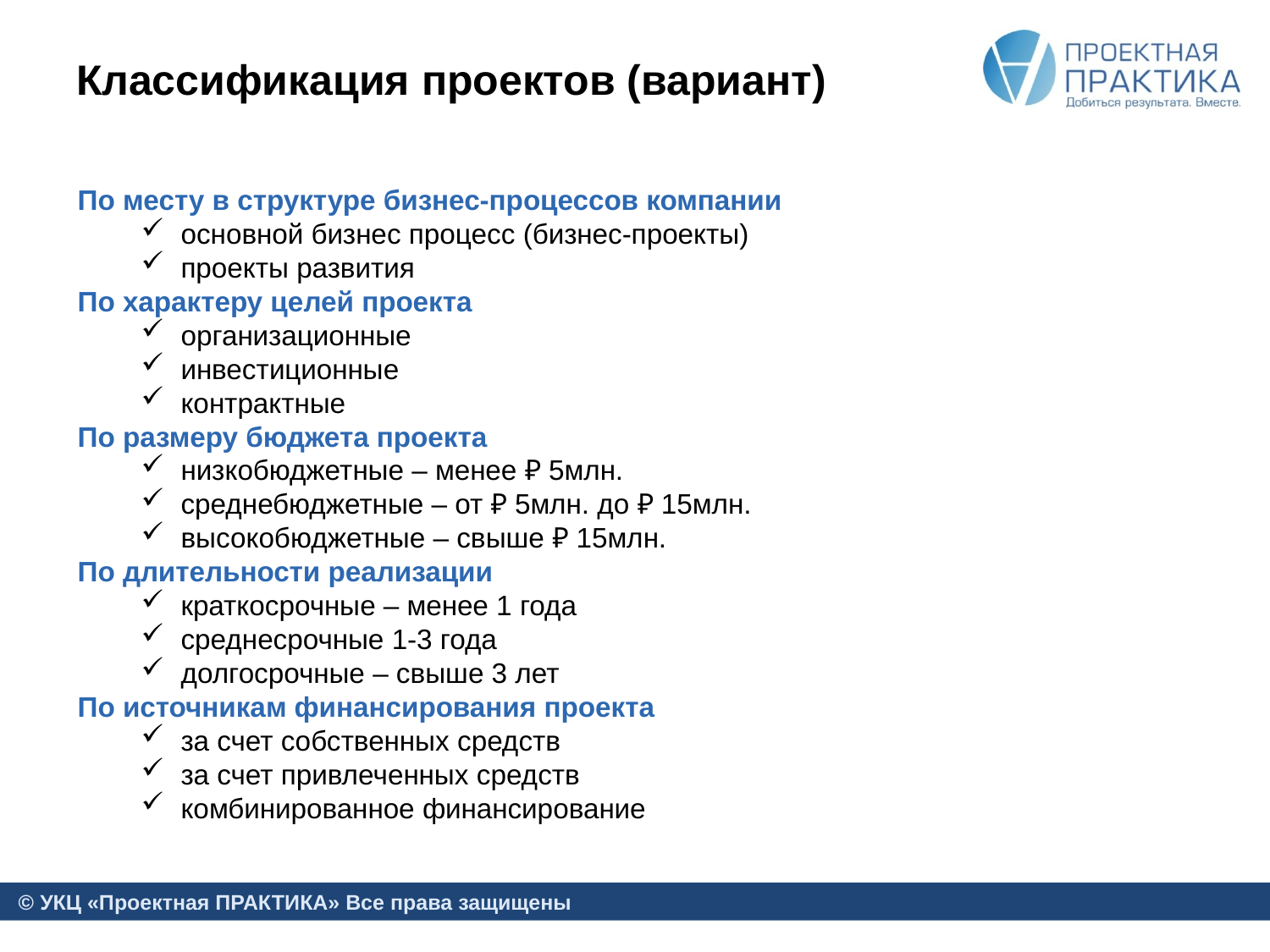

# Классификация проектов (вариант)
По месту в структуре бизнес-процессов компании
основной бизнес процесс (бизнес-проекты)
проекты развития
По характеру целей проекта
организационные
инвестиционные
контрактные
По размеру бюджета проекта
низкобюджетные – менее ₽ 5млн.
среднебюджетные – от ₽ 5млн. до ₽ 15млн.
высокобюджетные – свыше ₽ 15млн.
По длительности реализации
краткосрочные – менее 1 года
среднесрочные 1-3 года
долгосрочные – свыше 3 лет
По источникам финансирования проекта
за счет собственных средств
за счет привлеченных средств
комбинированное финансирование